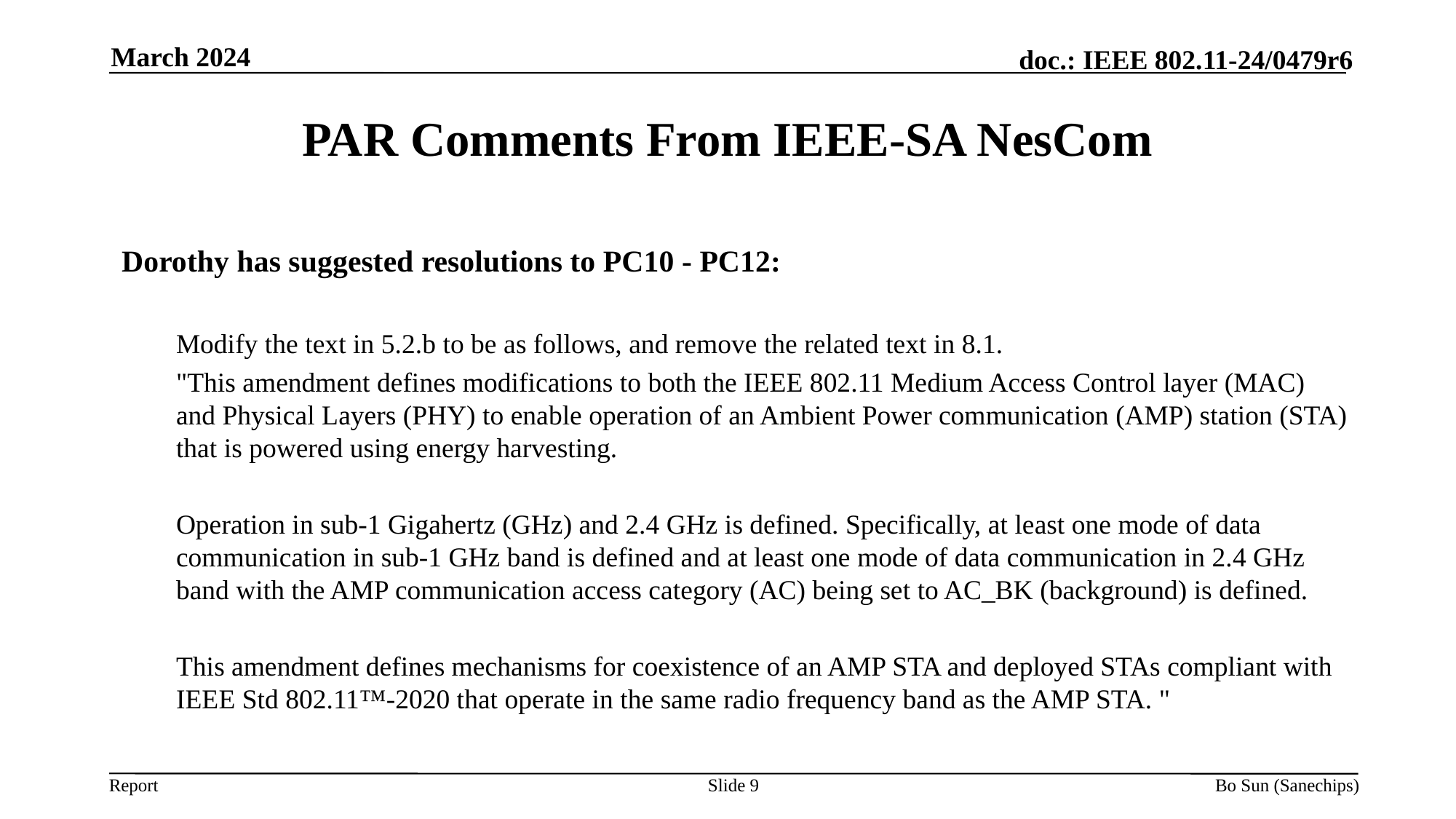

March 2024
PAR Comments From IEEE-SA NesCom
Dorothy has suggested resolutions to PC10 - PC12:

Modify the text in 5.2.b to be as follows, and remove the related text in 8.1.
"This amendment defines modifications to both the IEEE 802.11 Medium Access Control layer (MAC) and Physical Layers (PHY) to enable operation of an Ambient Power communication (AMP) station (STA) that is powered using energy harvesting.

Operation in sub-1 Gigahertz (GHz) and 2.4 GHz is defined. Specifically, at least one mode of data communication in sub-1 GHz band is defined and at least one mode of data communication in 2.4 GHz band with the AMP communication access category (AC) being set to AC_BK (background) is defined.

This amendment defines mechanisms for coexistence of an AMP STA and deployed STAs compliant with IEEE Std 802.11™-2020 that operate in the same radio frequency band as the AMP STA. "

Slide 9
Bo Sun (Sanechips)